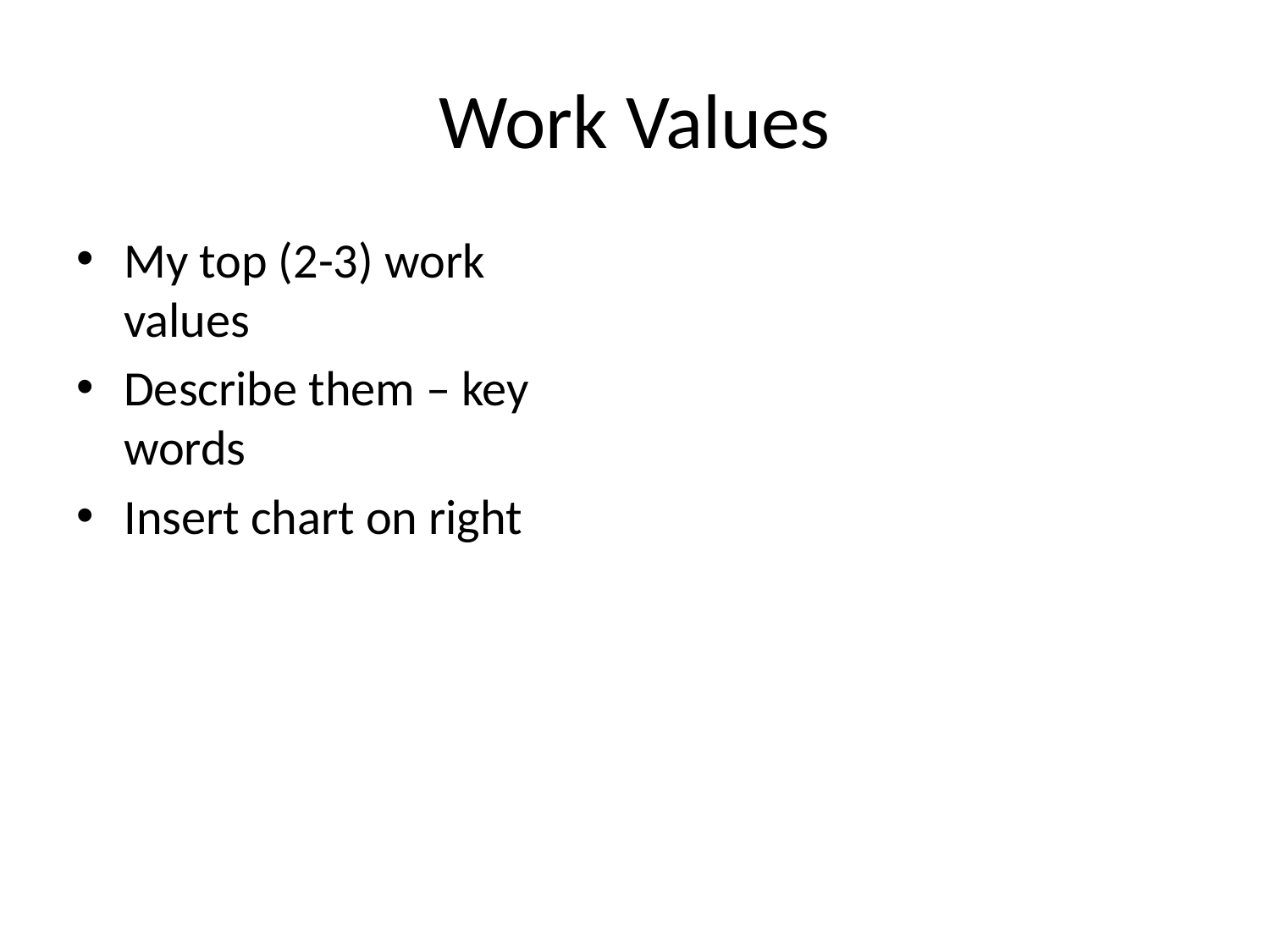

# Work Values
My top (2-3) work values
Describe them – key words
Insert chart on right